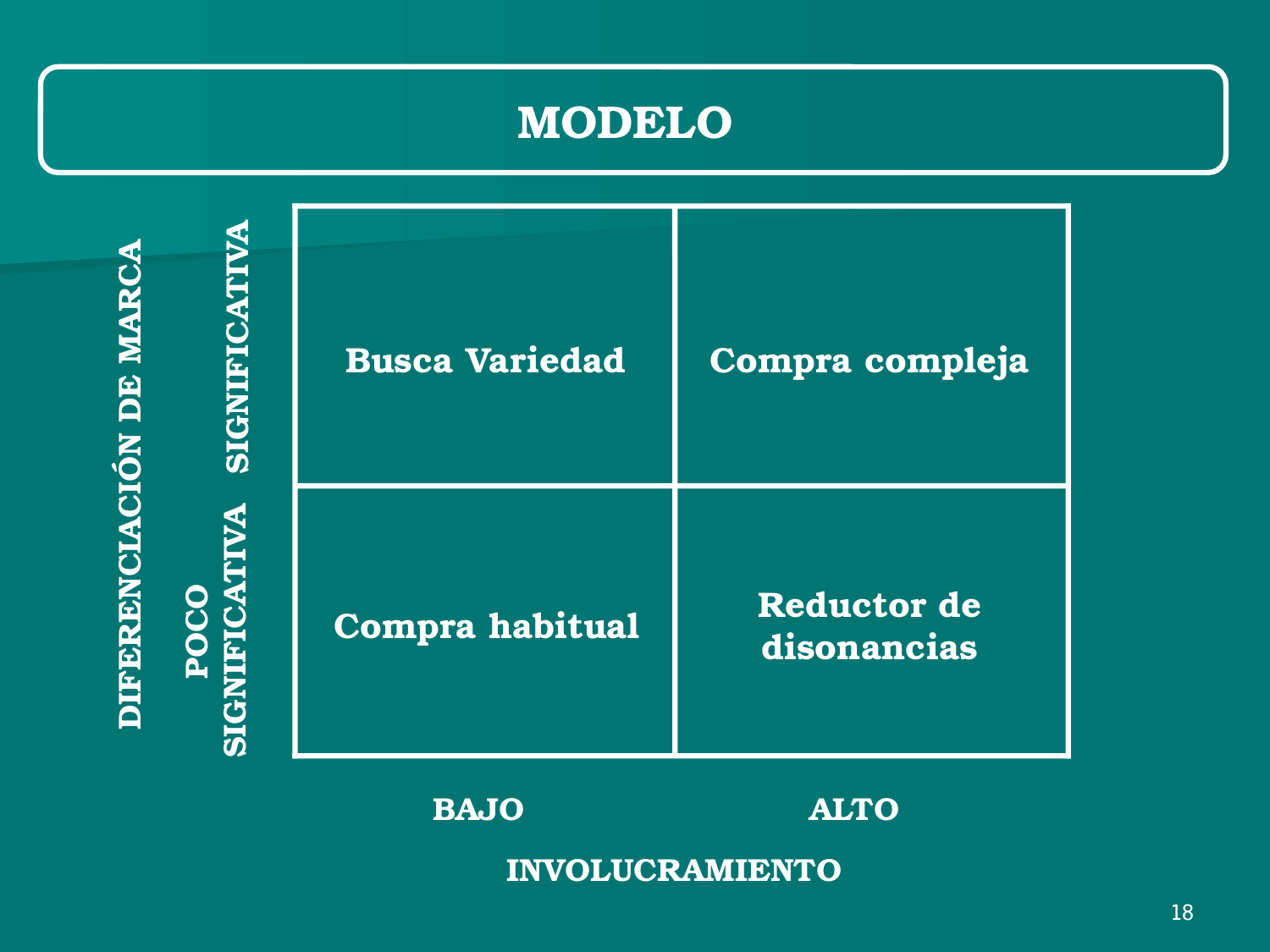

MODELO

Busca Variedad
Compra compleja
DIFERENCIACIÓN DE MARCA

Reductor de disonancias
POCO SIGNIFICATIVA
Compra habitual

ALTO
BAJO
INVOLUCRAMIENTO
SIGNIFICATIVA
18